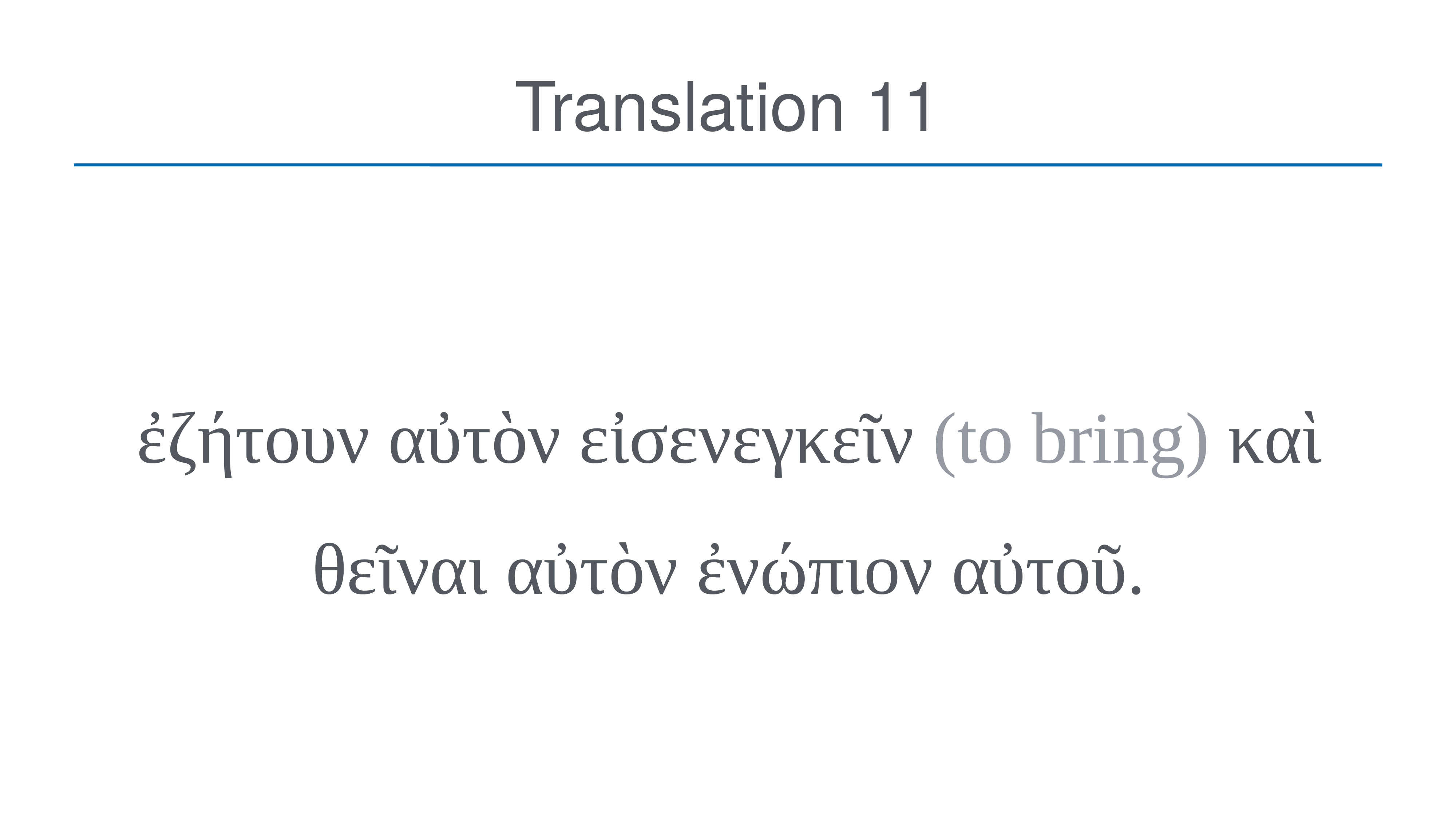

# Translation 11
ἐζήτουν αὐτὸν εἰσενεγκεῖν (to bring) καὶ θεῖναι αὐτὸν ἐνώπιον αὐτοῦ.